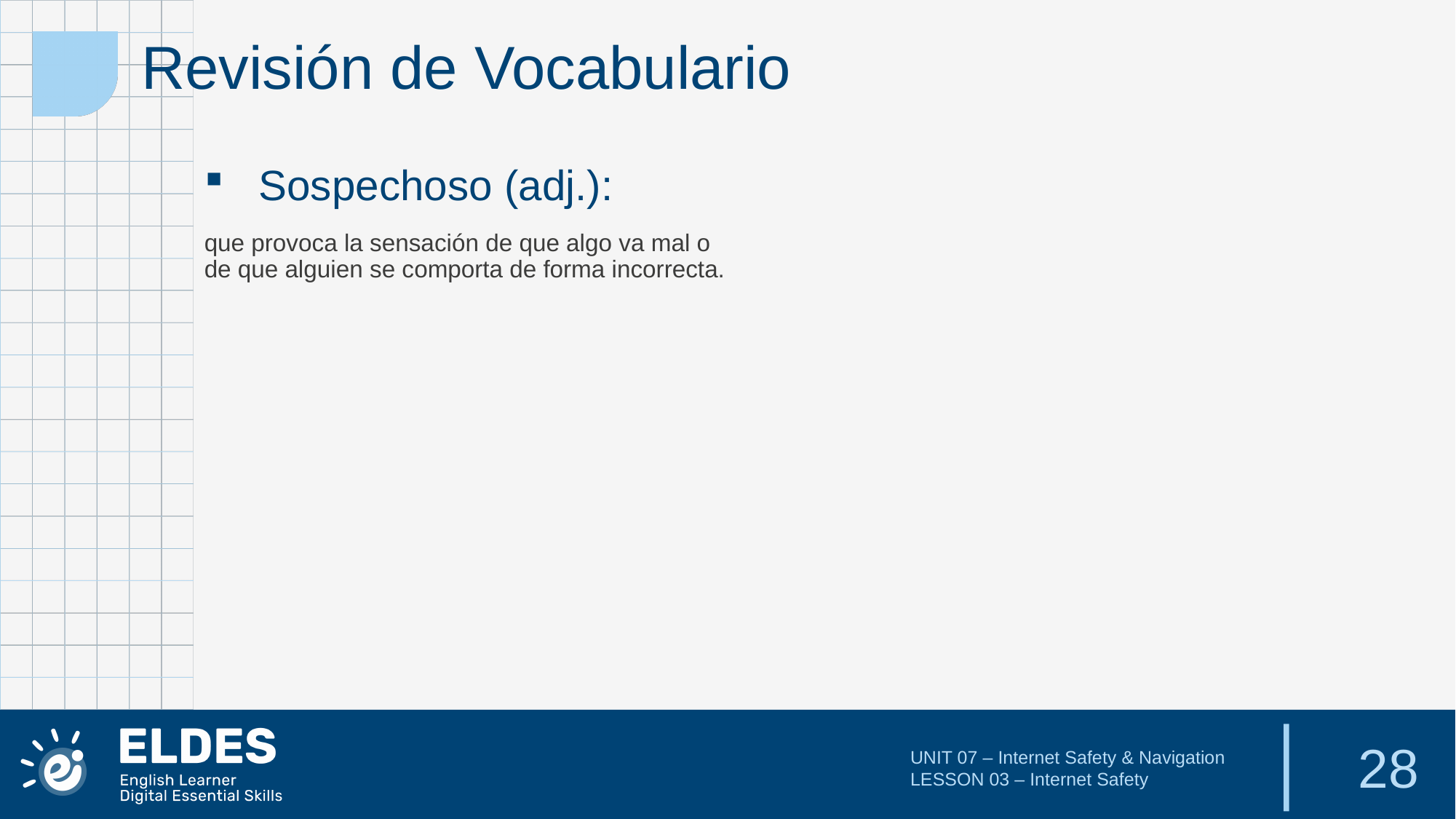

Revisión de Vocabulario
Sospechoso (adj.):

que provoca la sensación de que algo va mal o de que alguien se comporta de forma incorrecta.

28
UNIT 07 – Internet Safety & Navigation
LESSON 03 – Internet Safety